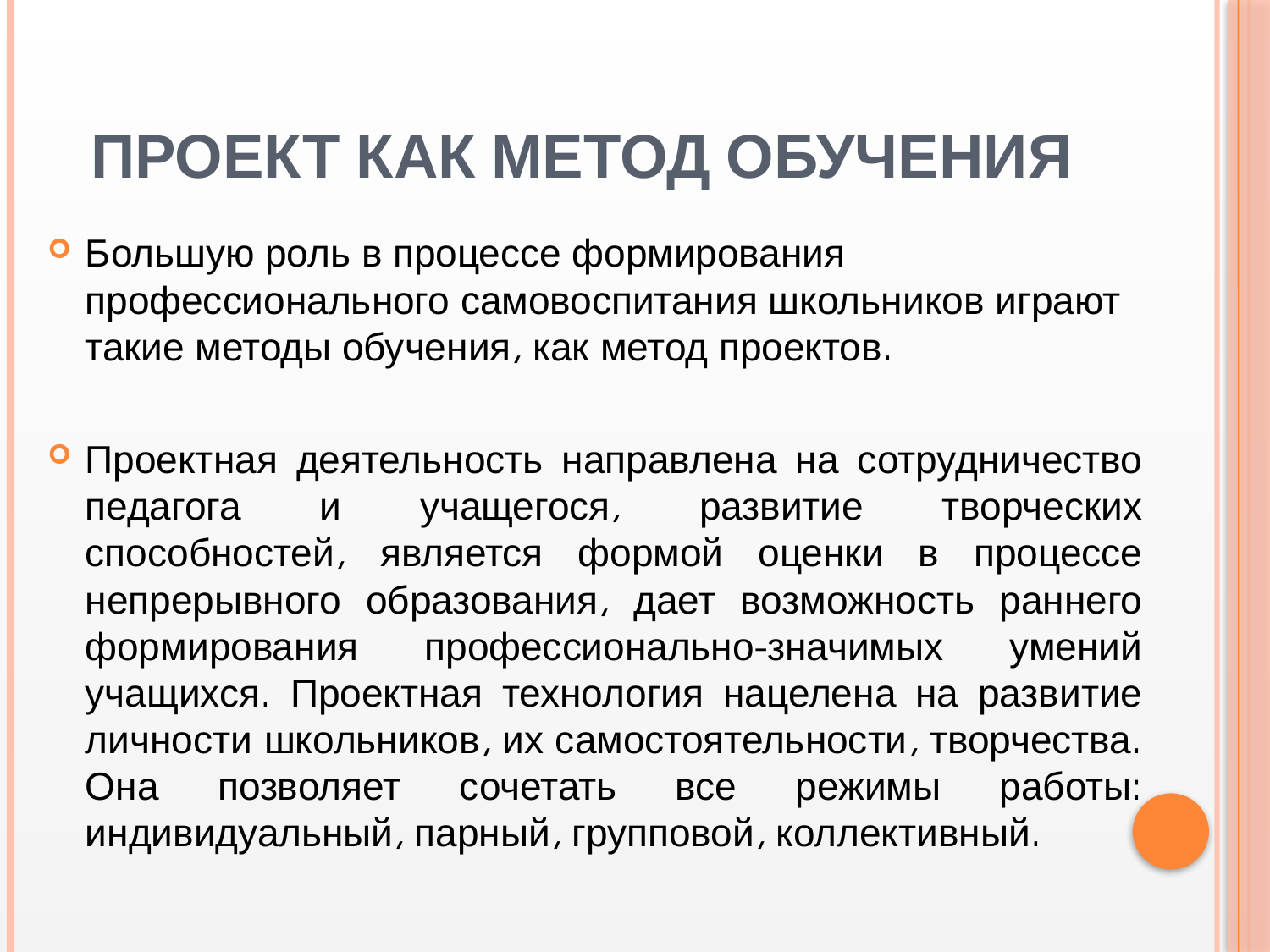

# Проект как метод обучения
Большую роль в процессе формирования профессионального самовоспитания школьников играют такие методы обучения, как метод проектов.

Проектная деятельность направлена на сотрудничество педагога и учащегося, развитие творческих способностей, является формой оценки в процессе непрерывного образования, дает возможность раннего формирования профессионально-значимых умений учащихся. Проектная технология нацелена на развитие личности школьников, их самостоятельности, творчества. Она позволяет сочетать все режимы работы: индивидуальный, парный, групповой, коллективный.